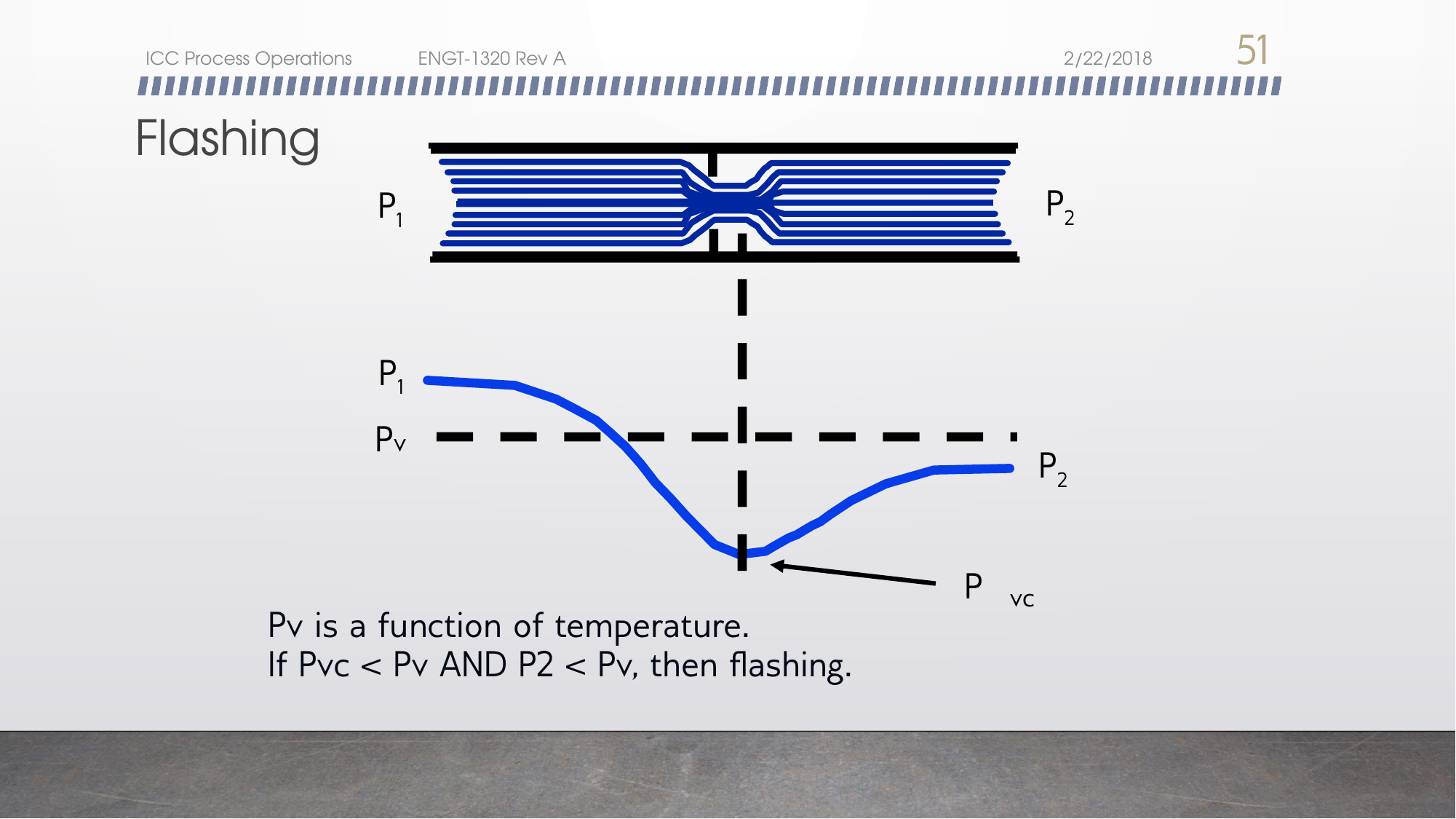

51
ICC Process Operations             ENGT-1320 Rev A
2/22/2018
# Flashing

P2
P1

P1

Pv
P2

P

vc
Pv is a function of temperature.
If Pvc < Pv AND P2 < Pv, then flashing.